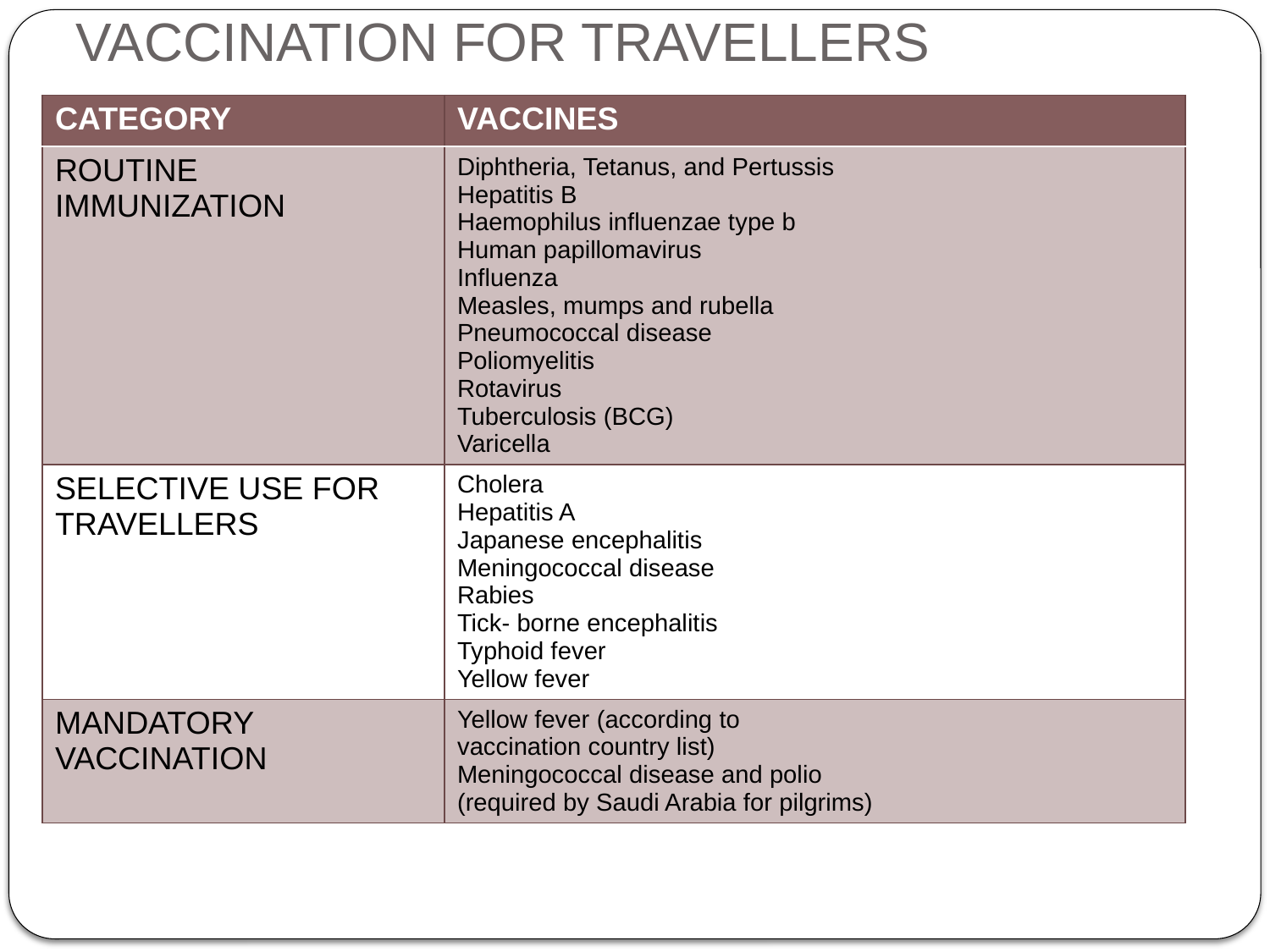

# VACCINATION FOR TRAVELLERS
| CATEGORY | VACCINES |
| --- | --- |
| ROUTINE IMMUNIZATION | Diphtheria, Tetanus, and Pertussis Hepatitis B Haemophilus influenzae type b Human papillomavirus Influenza Measles, mumps and rubella Pneumococcal disease Poliomyelitis Rotavirus Tuberculosis (BCG) Varicella |
| SELECTIVE USE FOR TRAVELLERS | Cholera Hepatitis A Japanese encephalitis Meningococcal disease Rabies Tick- borne encephalitis Typhoid fever Yellow fever |
| MANDATORY VACCINATION | Yellow fever (according to vaccination country list) Meningococcal disease and polio (required by Saudi Arabia for pilgrims) |